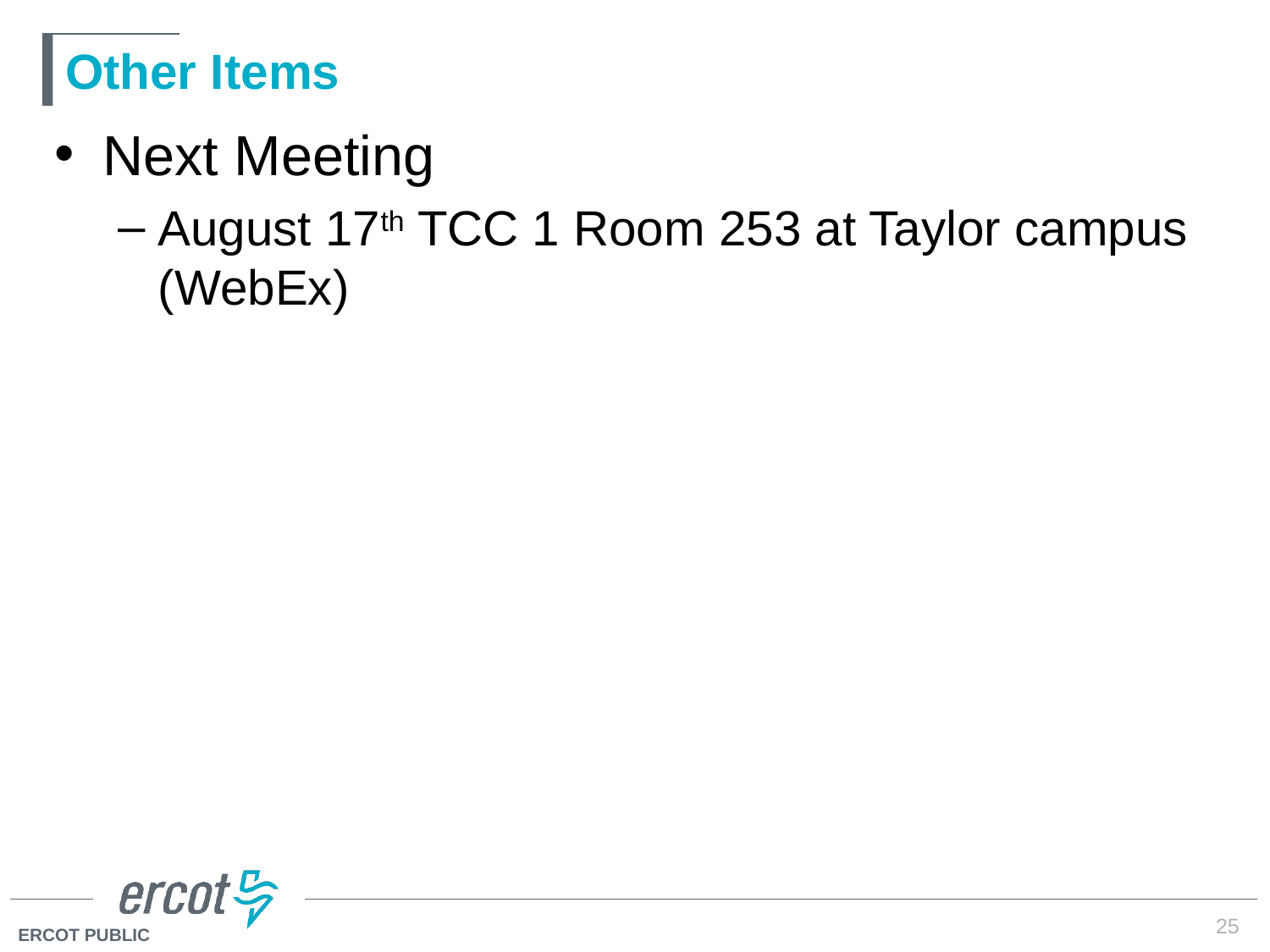

# Other Items
Next Meeting
August 17th TCC 1 Room 253 at Taylor campus (WebEx)
25